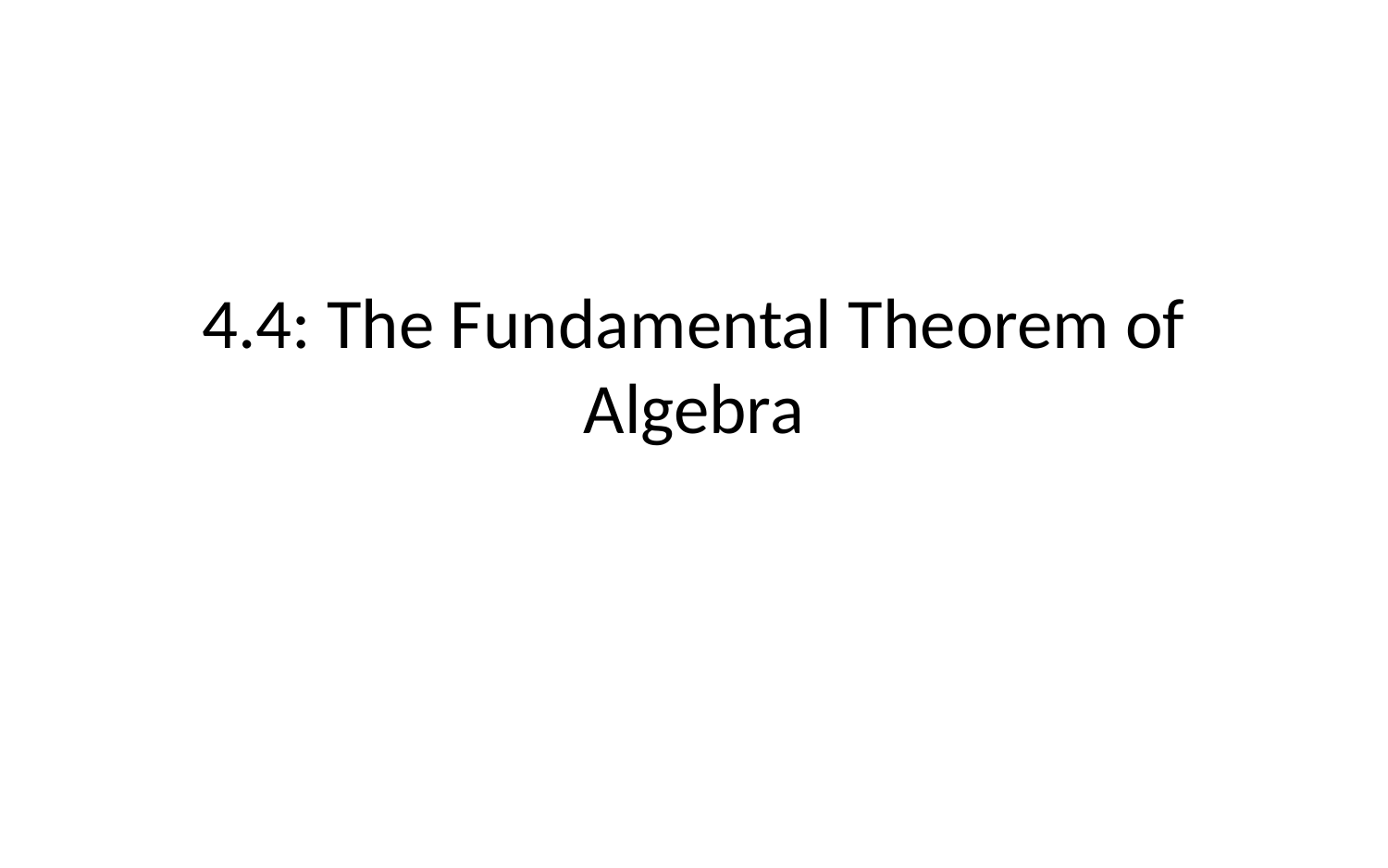

# 4.4: The Fundamental Theorem of Algebra